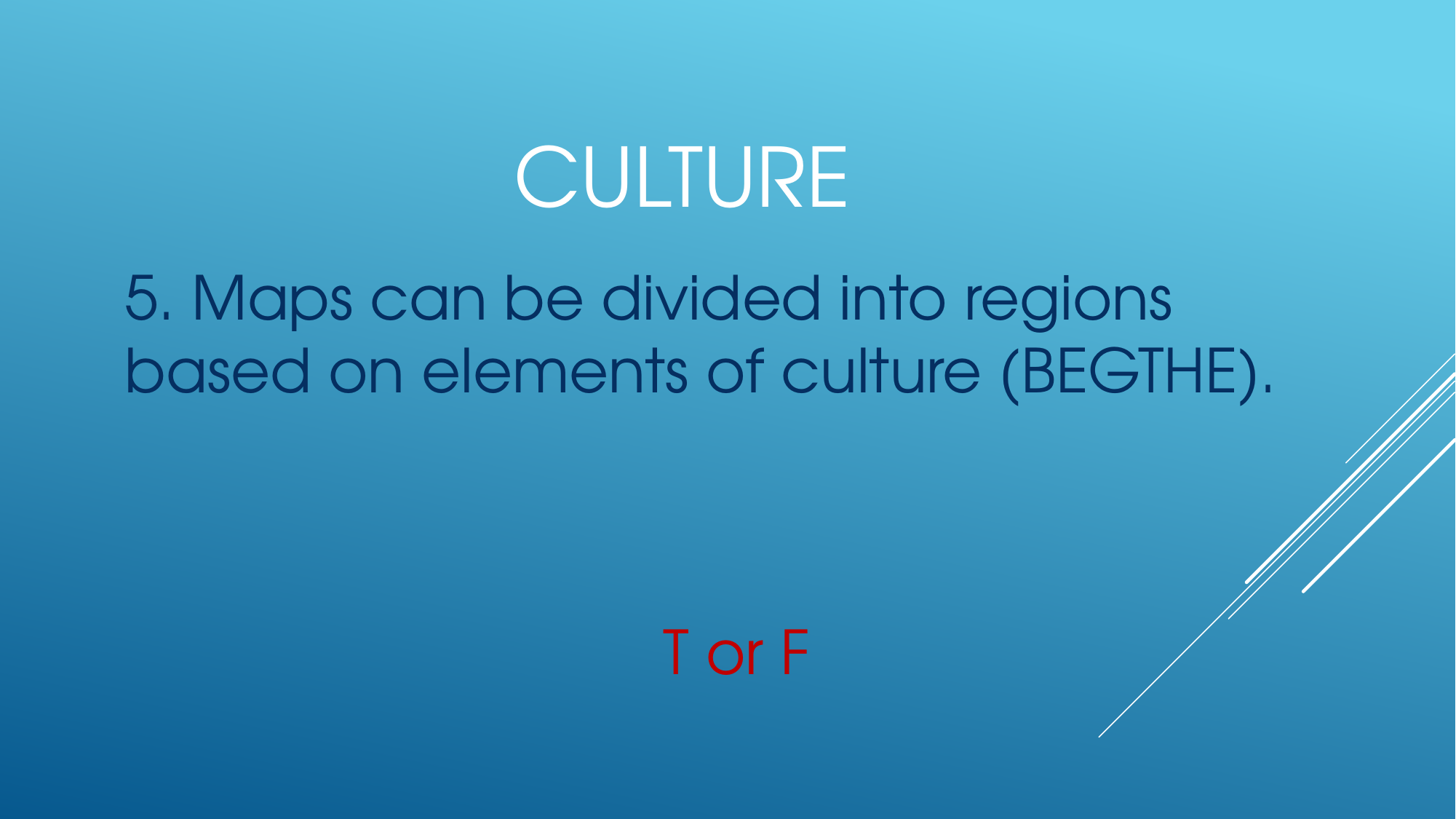

# Culture
5. Maps can be divided into regions based on elements of culture (BEGTHE).

T or F